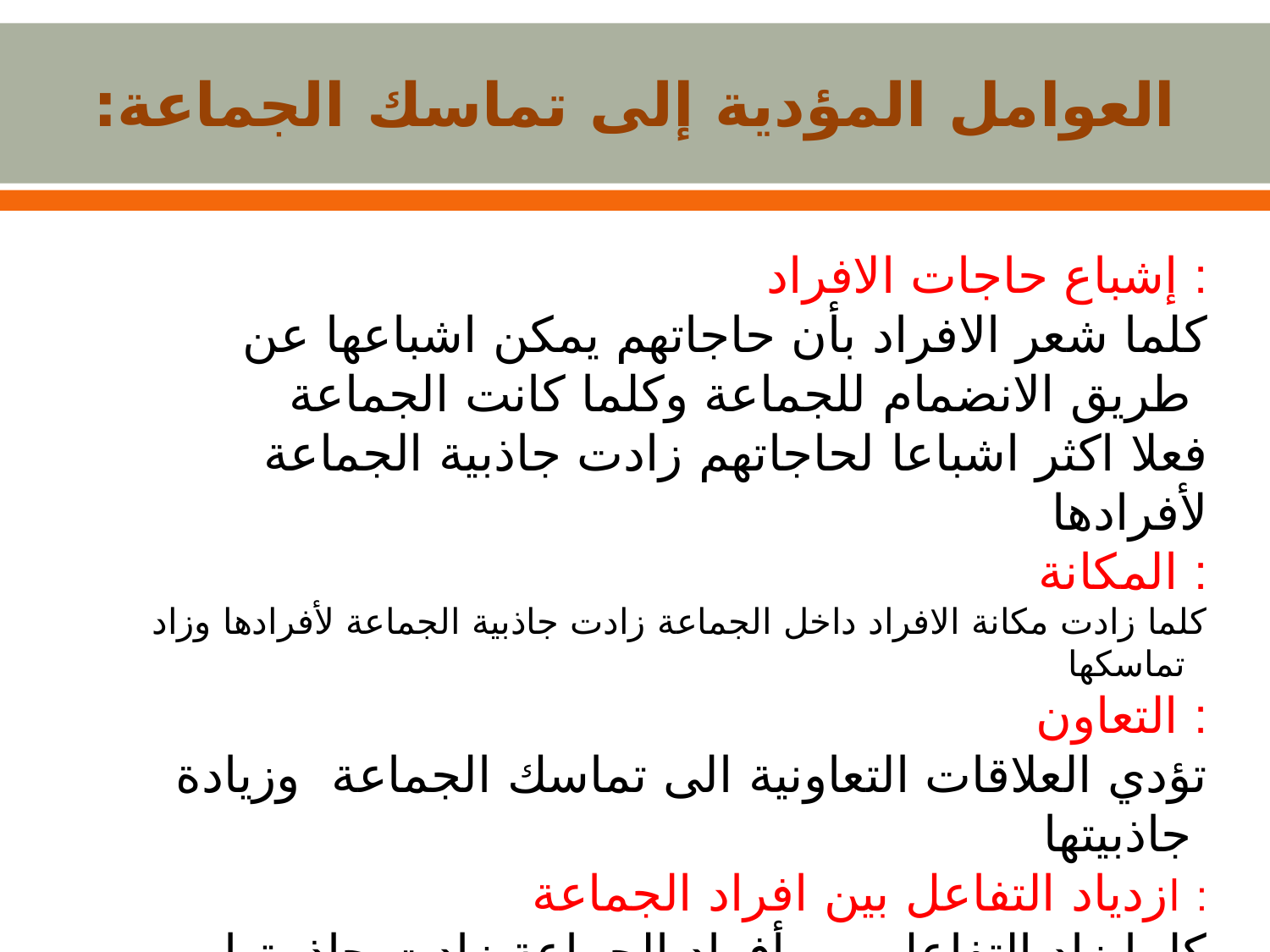

# العوامل المؤدية إلى تماسك الجماعة:

  إشباع حاجات الافراد :
كلما شعر الافراد بأن حاجاتهم يمكن اشباعها عن طريق الانضمام للجماعة وكلما كانت الجماعة
فعلا اكثر اشباعا لحاجاتهم زادت جاذبية الجماعة لأفرادها
المكانة :
كلما زادت مكانة الافراد داخل الجماعة زادت جاذبية الجماعة لأفرادها وزاد تماسكها
التعاون :
تؤدي العلاقات التعاونية الى تماسك الجماعة  وزيادة جاذبيتها
ازدياد التفاعل بين افراد الجماعة :
كلما زاد التفاعل بين أفراد الجماعة زادت جاذبيتها لأفرادها وتماسكها